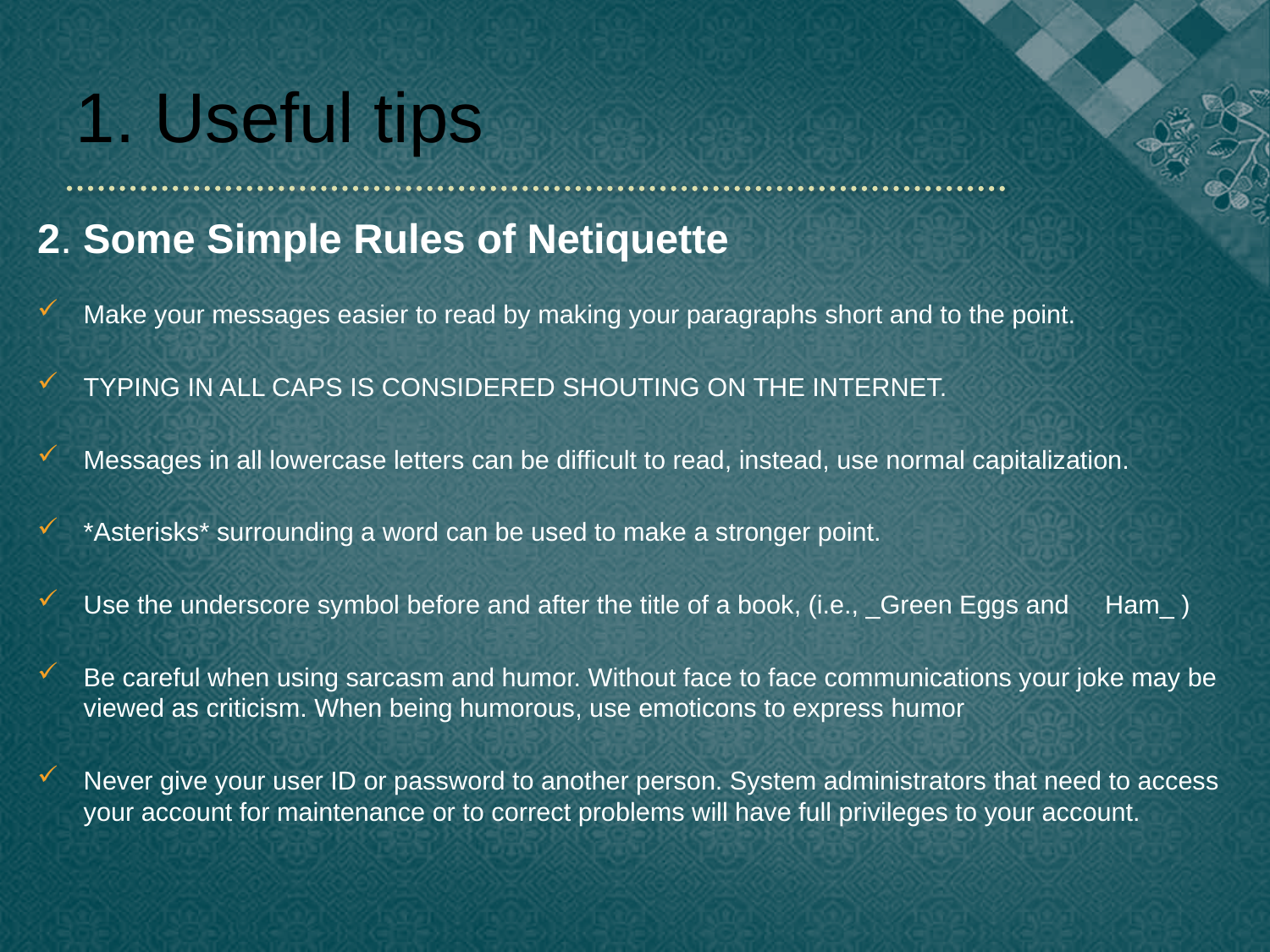

# 1. Useful tips
2. Some Simple Rules of Netiquette
Make your messages easier to read by making your paragraphs short and to the point.

TYPING IN ALL CAPS IS CONSIDERED SHOUTING ON THE INTERNET.

Messages in all lowercase letters can be difficult to read, instead, use normal capitalization.

*Asterisks* surrounding a word can be used to make a stronger point.

Use the underscore symbol before and after the title of a book, (i.e., _Green Eggs and     Ham_ )

Be careful when using sarcasm and humor. Without face to face communications your joke may be viewed as criticism. When being humorous, use emoticons to express humor

Never give your user ID or password to another person. System administrators that need to access your account for maintenance or to correct problems will have full privileges to your account.